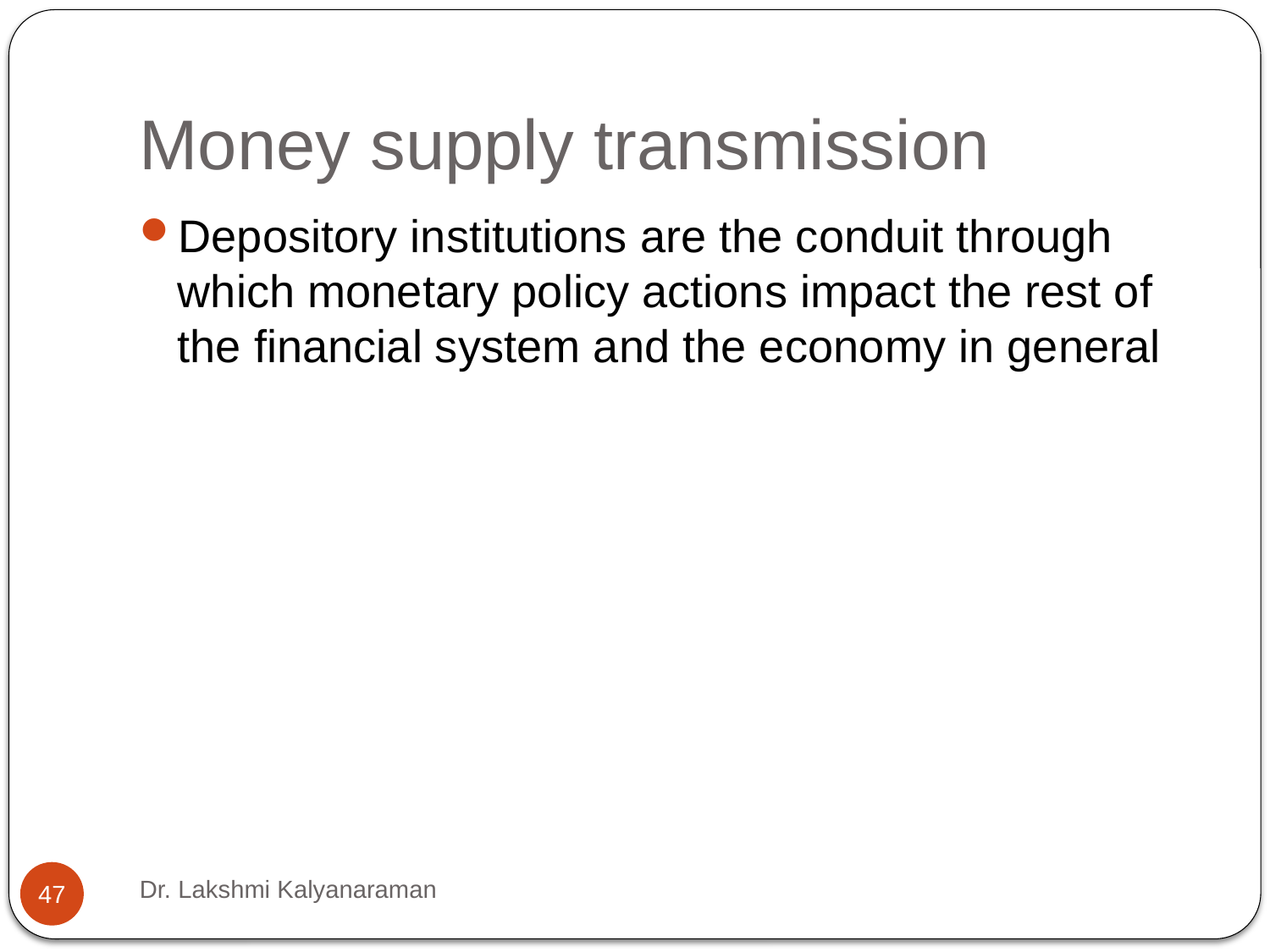

# Money supply transmission
Depository institutions are the conduit through which monetary policy actions impact the rest of the financial system and the economy in general
Dr. Lakshmi Kalyanaraman
47